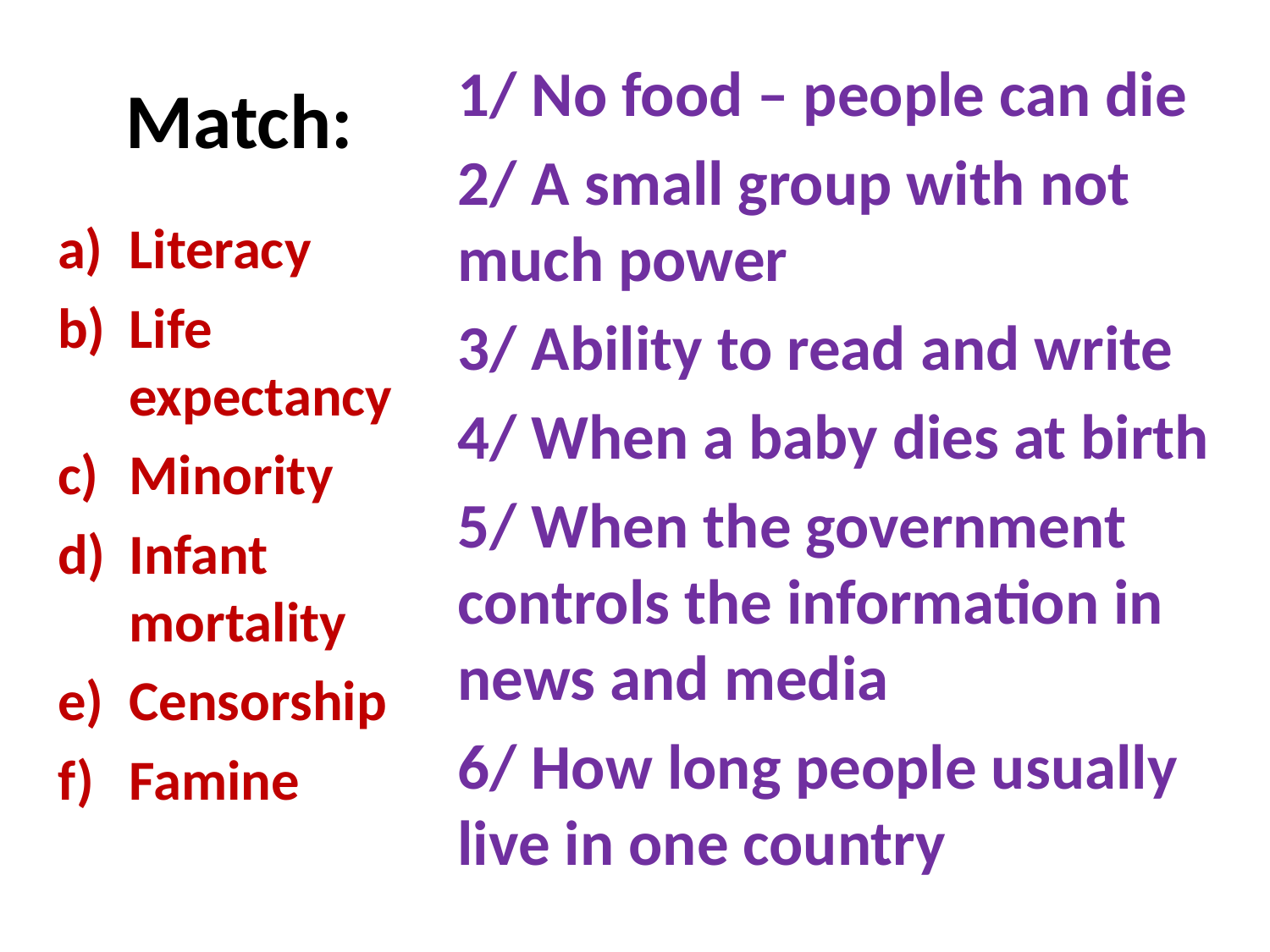

# Match:
1/ No food – people can die
2/ A small group with not much power
3/ Ability to read and write
4/ When a baby dies at birth
5/ When the government controls the information in news and media
6/ How long people usually live in one country
Literacy
Life expectancy
Minority
Infant mortality
Censorship
Famine